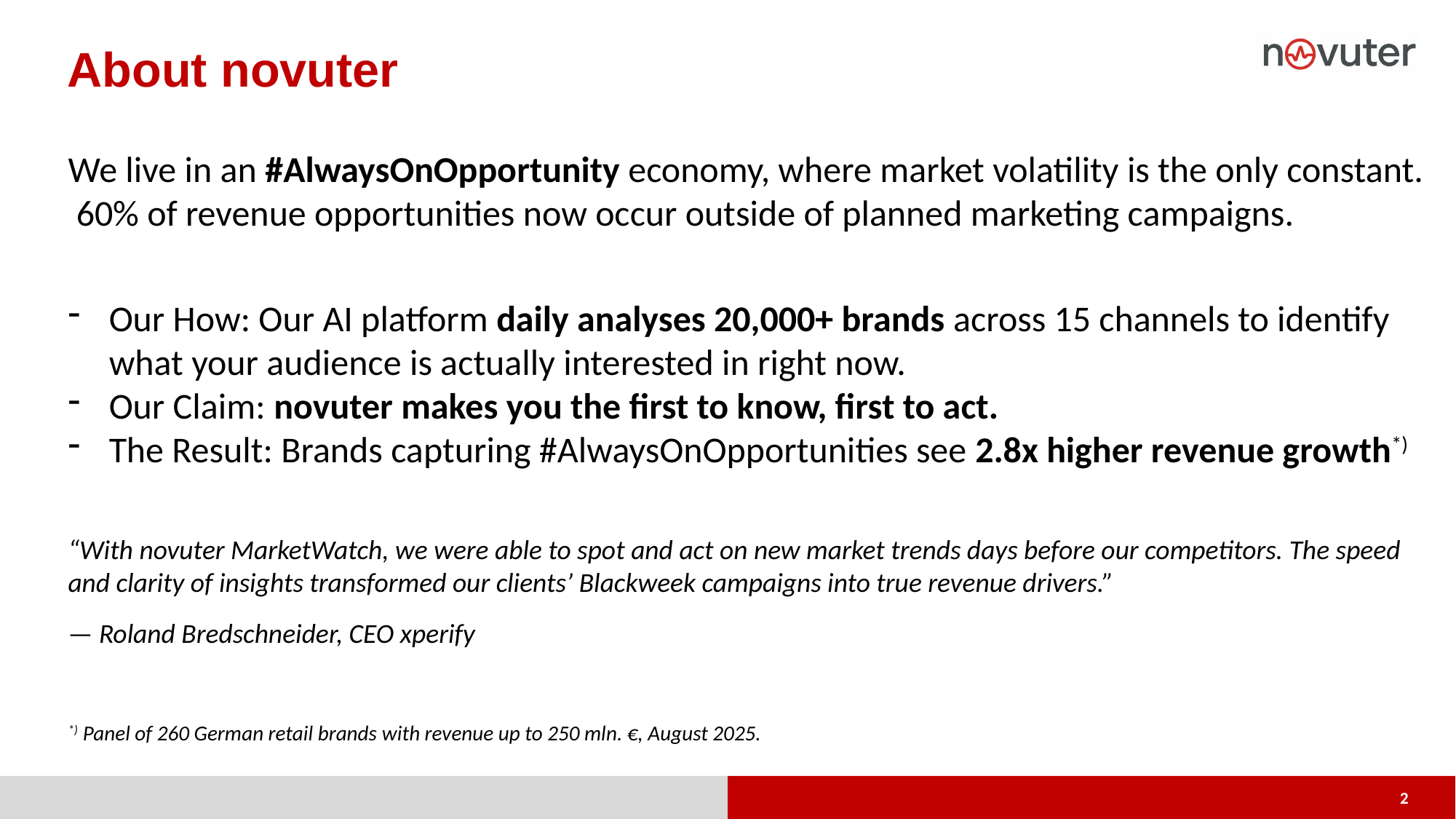

About novuter
We live in an #AlwaysOnOpportunity economy, where market volatility is the only constant.  60% of revenue opportunities now occur outside of planned marketing campaigns.

Our How: Our AI platform daily analyses 20,000+ brands across 15 channels to identify
what your audience is actually interested in right now.
Our Claim: novuter makes you the first to know, first to act.
The Result: Brands capturing #AlwaysOnOpportunities see 2.8x higher revenue growth*)

“With novuter MarketWatch, we were able to spot and act on new market trends days before our competitors. The speed and clarity of insights transformed our clients’ Blackweek campaigns into true revenue drivers.”
— Roland Bredschneider, CEO xperify

*) Panel of 260 German retail brands with revenue up to 250 mln. €, August 2025.